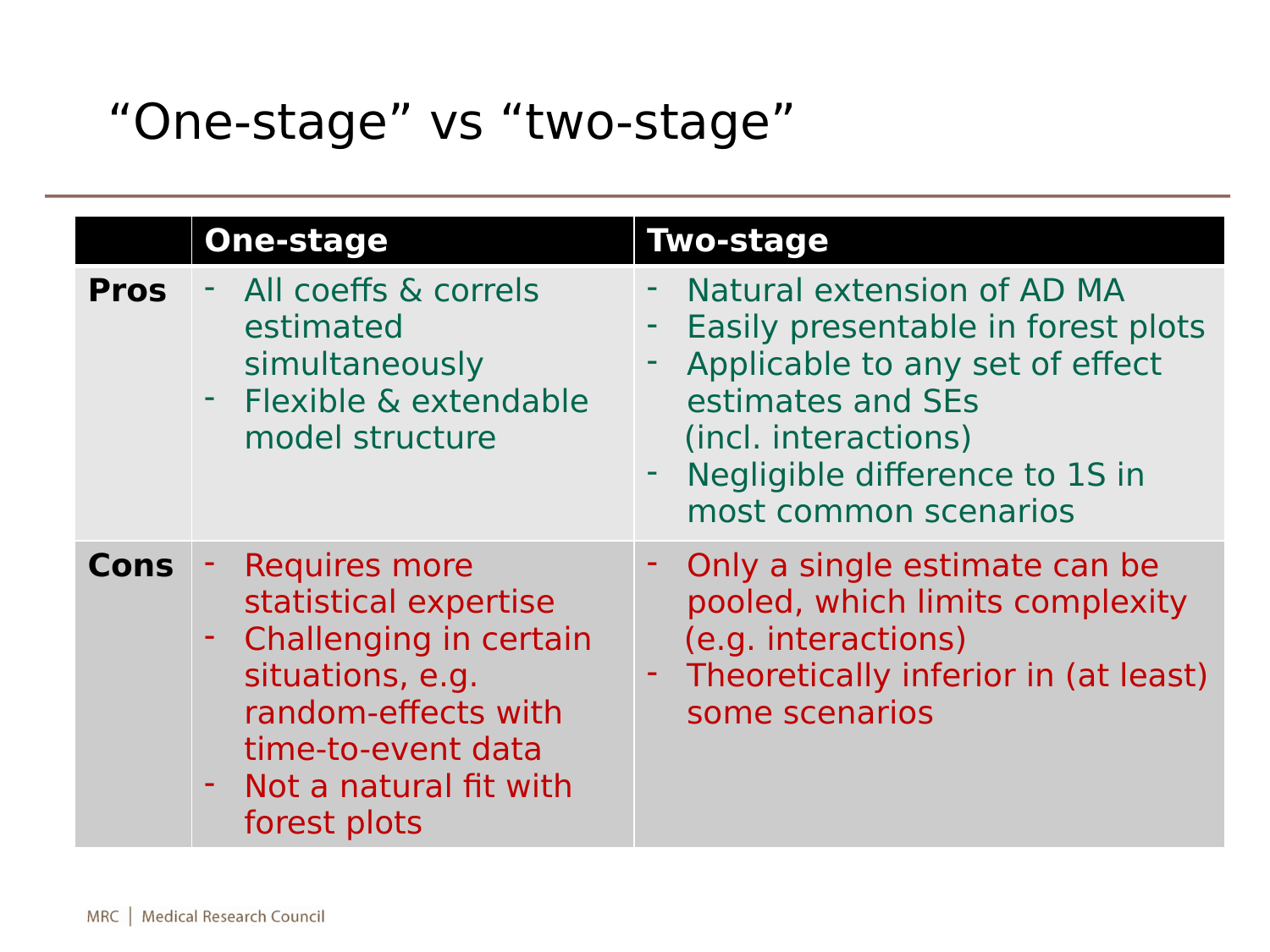

# “One-stage” vs “two-stage”
|  | One-stage | Two-stage |
| --- | --- | --- |
| Pros | All coeffs & correls estimated simultaneously Flexible & extendable model structure | Natural extension of AD MA Easily presentable in forest plots Applicable to any set of effect estimates and SEs (incl. interactions) Negligible difference to 1S in most common scenarios |
| Cons | Requires more statistical expertise Challenging in certain situations, e.g. random-effects with time-to-event data Not a natural fit with forest plots | Only a single estimate can be pooled, which limits complexity (e.g. interactions) Theoretically inferior in (at least) some scenarios |